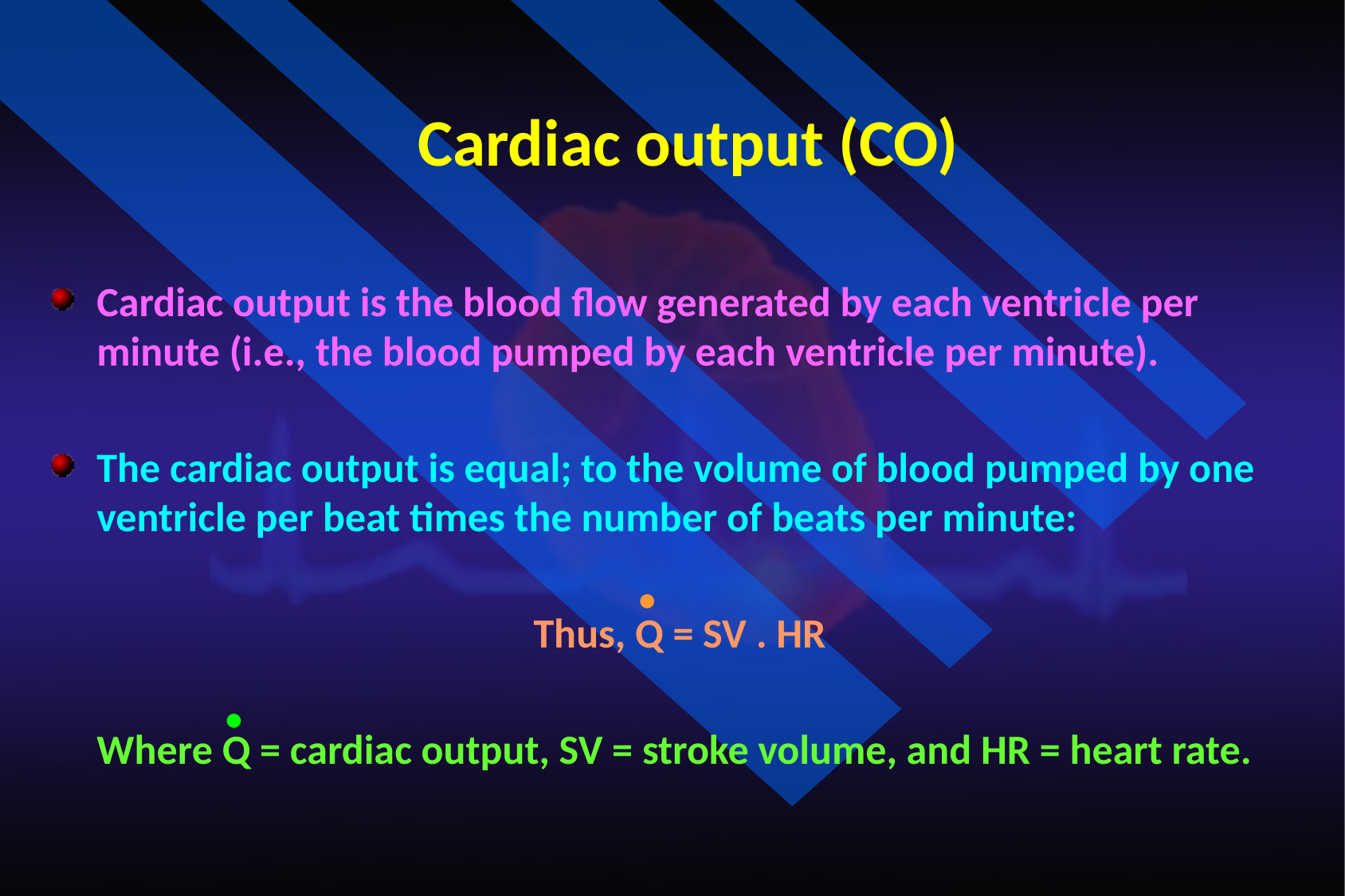

Cardiac output (CO)
Cardiac output is the blood flow generated by each ventricle per minute (i.e., the blood pumped by each ventricle per minute).

The cardiac output is equal; to the volume of blood pumped by one ventricle per beat times the number of beats per minute:

Thus, Q = SV . HR

	Where Q = cardiac output, SV = stroke volume, and HR = heart rate.
       •
  •